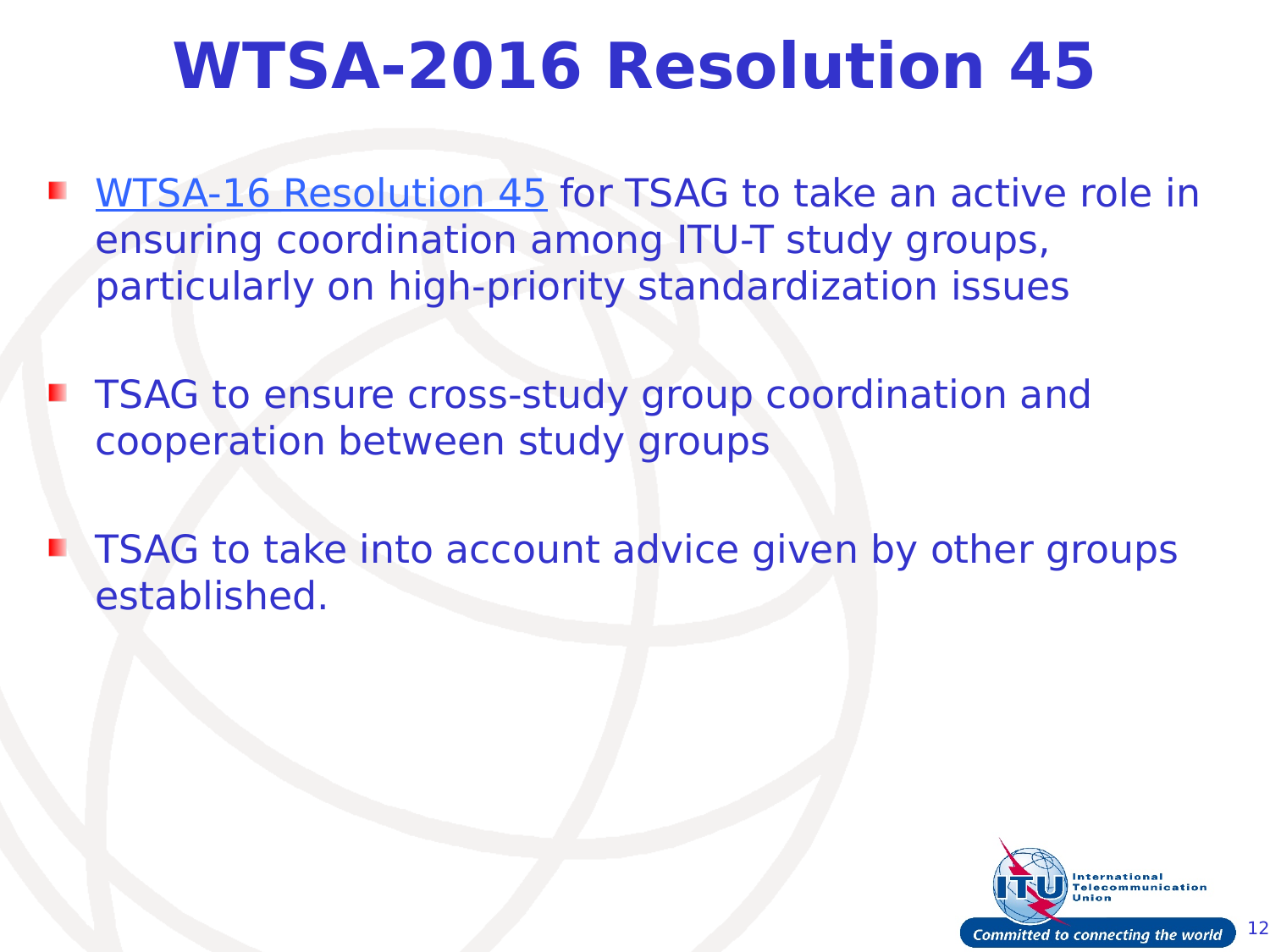

# WTSA-2016 Resolution 45
WTSA-16 Resolution 45 for TSAG to take an active role in ensuring coordination among ITU-T study groups,
particularly on high-priority standardization issues

TSAG to ensure cross-study group coordination and cooperation between study groups

TSAG to take into account advice given by other groups established.
12